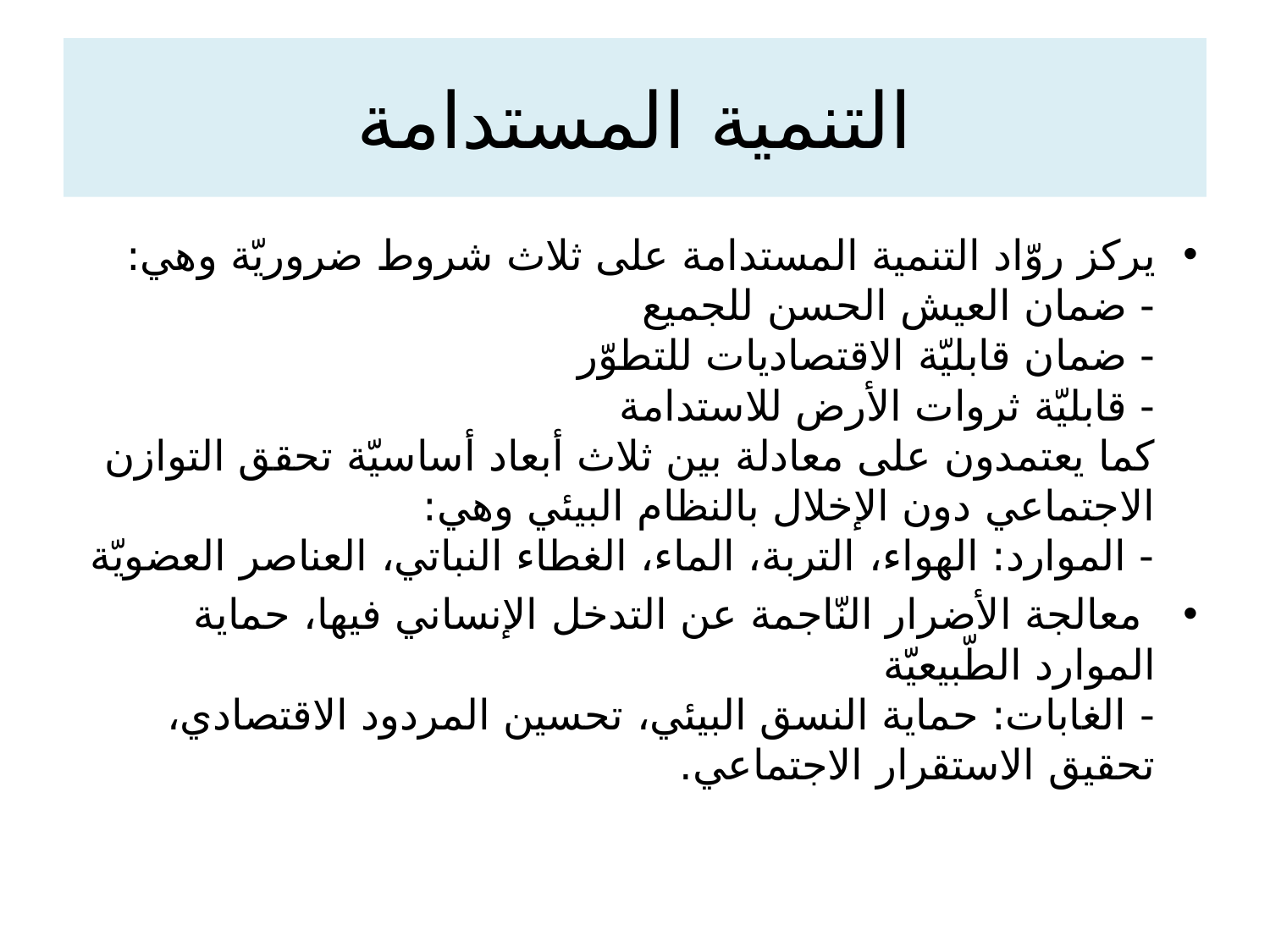

# التنمية المستدامة
يركز روّاد التنمية المستدامة على ثلاث شروط ضروريّة وهي:
- ضمان العيش الحسن للجميع
- ضمان قابليّة الاقتصاديات للتطوّر
- قابليّة ثروات الأرض للاستدامة
كما يعتمدون على معادلة بين ثلاث أبعاد أساسيّة تحقق التوازن الاجتماعي دون الإخلال بالنظام البيئي وهي:
- الموارد: الهواء، التربة، الماء، الغطاء النباتي، العناصر العضويّة
 معالجة الأضرار النّاجمة عن التدخل الإنساني فيها، حماية الموارد الطّبيعيّة
- الغابات: حماية النسق البيئي، تحسين المردود الاقتصادي، تحقيق الاستقرار الاجتماعي.